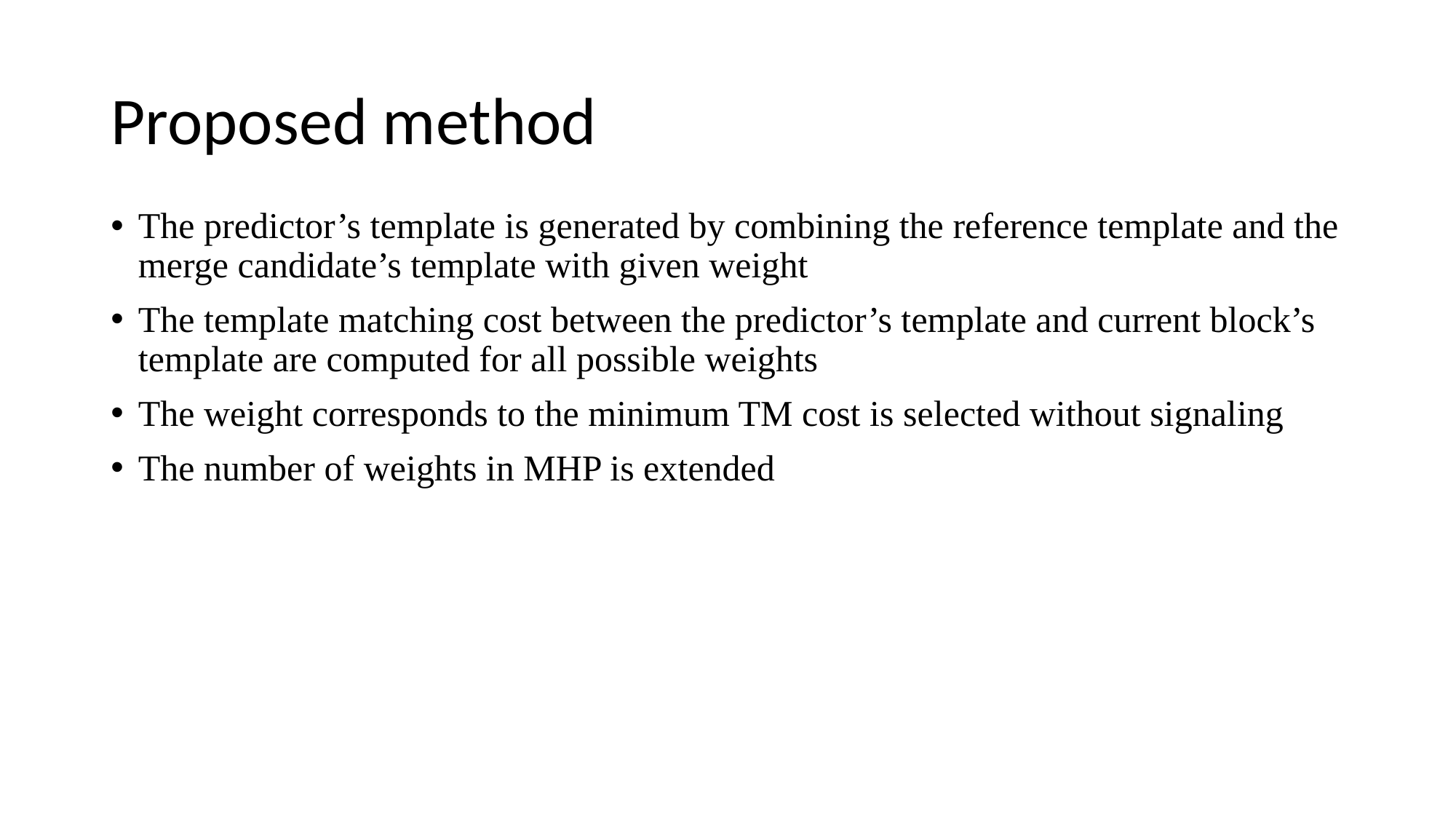

# Proposed method
The predictor’s template is generated by combining the reference template and the merge candidate’s template with given weight
The template matching cost between the predictor’s template and current block’s template are computed for all possible weights
The weight corresponds to the minimum TM cost is selected without signaling
The number of weights in MHP is extended